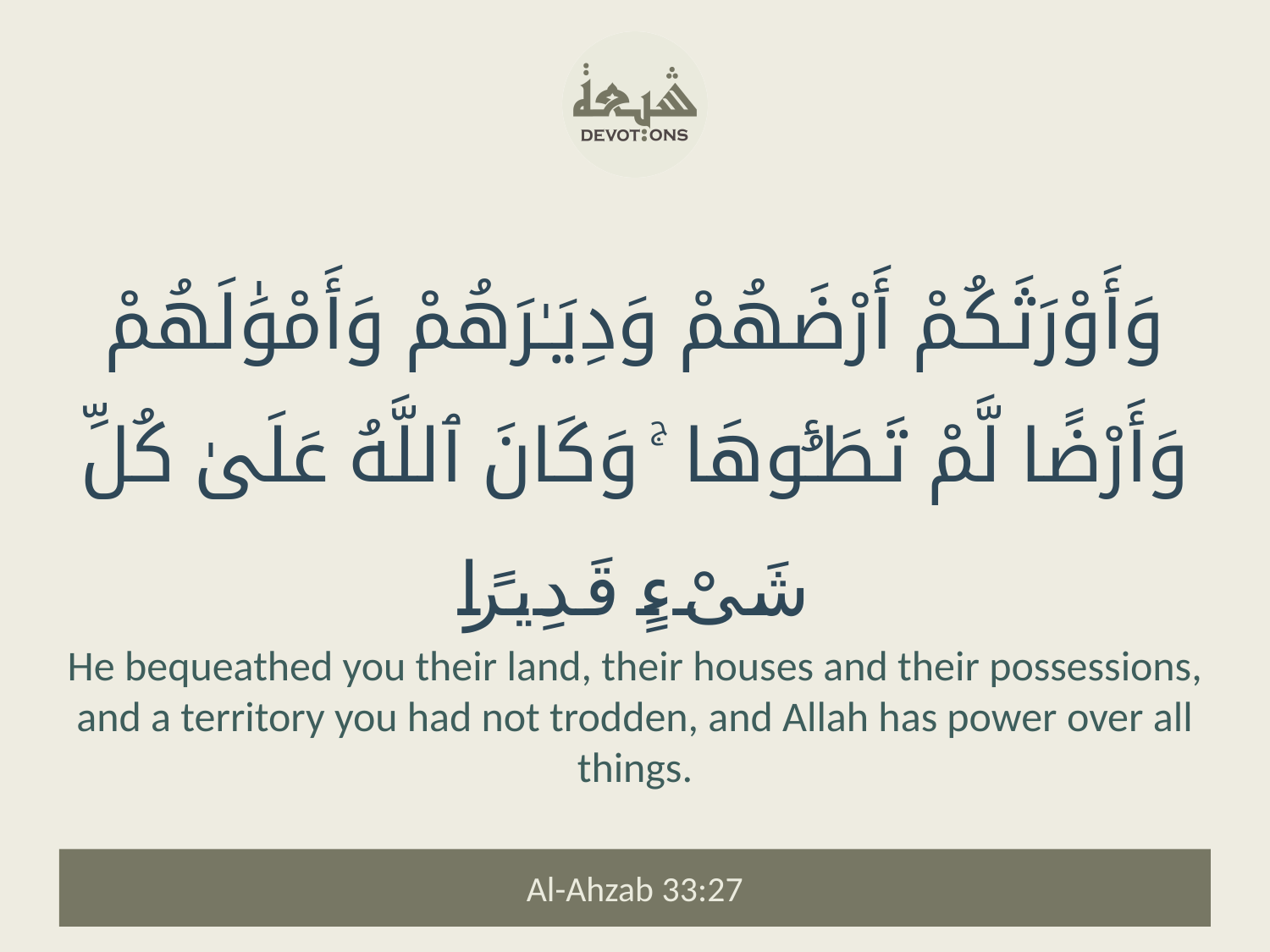

وَأَوْرَثَكُمْ أَرْضَهُمْ وَدِيَـٰرَهُمْ وَأَمْوَٰلَهُمْ وَأَرْضًا لَّمْ تَطَـُٔوهَا ۚ وَكَانَ ٱللَّهُ عَلَىٰ كُلِّ شَىْءٍ قَدِيرًا
He bequeathed you their land, their houses and their possessions, and a territory you had not trodden, and Allah has power over all things.
Al-Ahzab 33:27